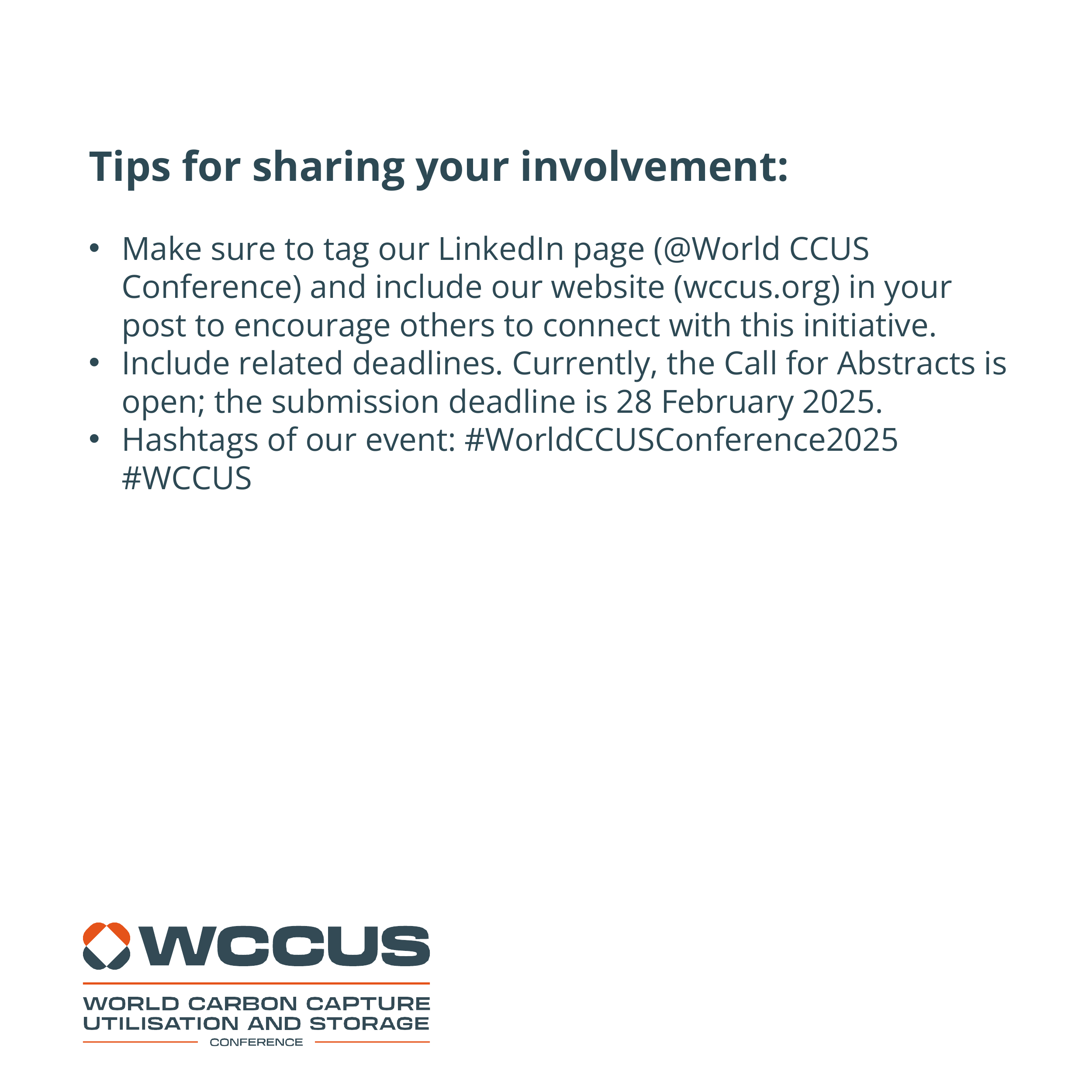

Tips for sharing your involvement:
Make sure to tag our LinkedIn page (@World CCUS Conference) and include our website (wccus.org) in your post to encourage others to connect with this initiative.
Include related deadlines. Currently, the Call for Abstracts is open; the submission deadline is 28 February 2025.
Hashtags of our event: #WorldCCUSConference2025 #WCCUS